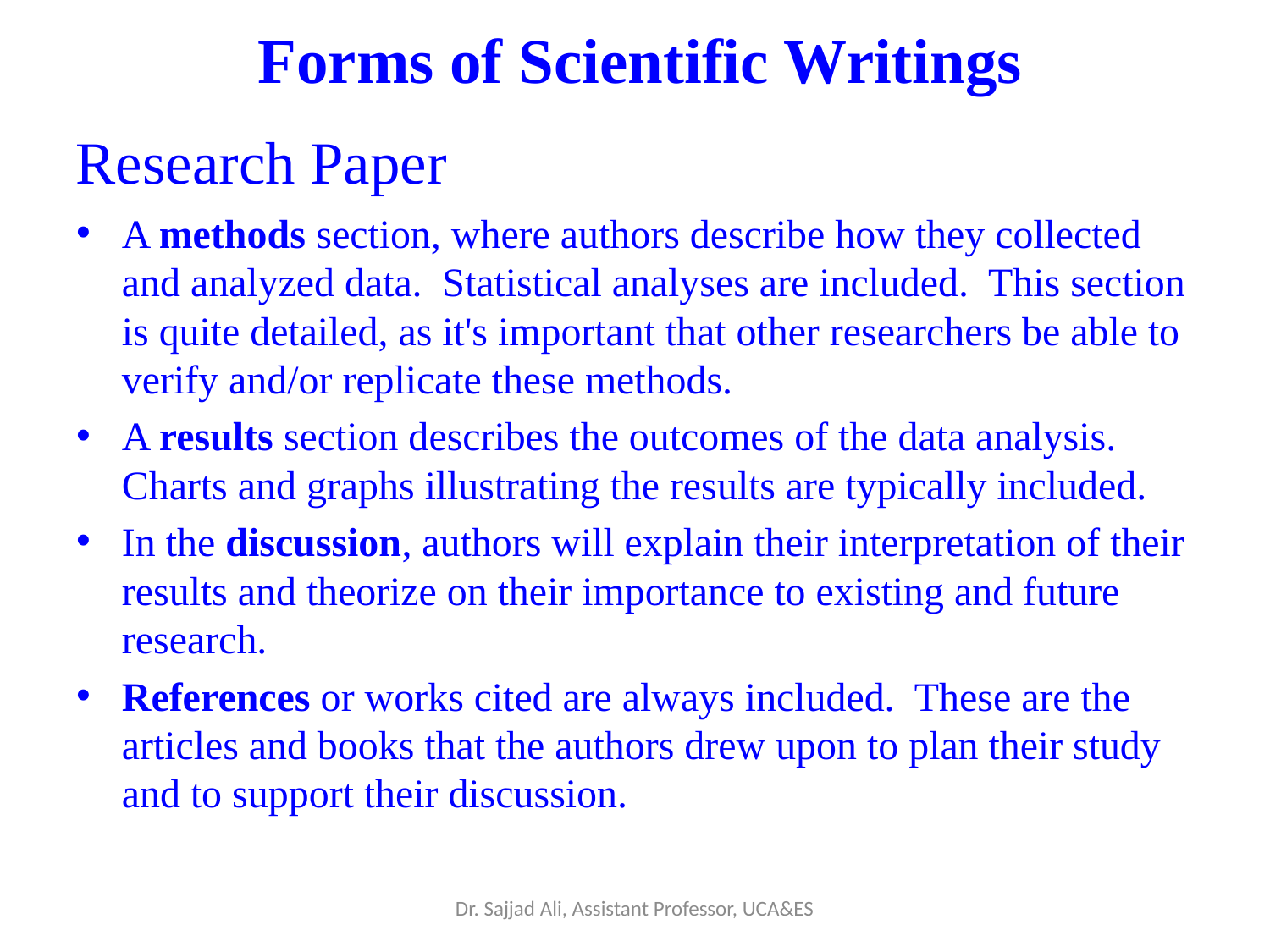

Forms of Scientific Writings
Research Paper
A methods section, where authors describe how they collected and analyzed data.  Statistical analyses are included.  This section is quite detailed, as it's important that other researchers be able to verify and/or replicate these methods.
A results section describes the outcomes of the data analysis.  Charts and graphs illustrating the results are typically included.
In the discussion, authors will explain their interpretation of their results and theorize on their importance to existing and future research.
References or works cited are always included.  These are the articles and books that the authors drew upon to plan their study and to support their discussion.
Dr. Sajjad Ali, Assistant Professor, UCA&ES